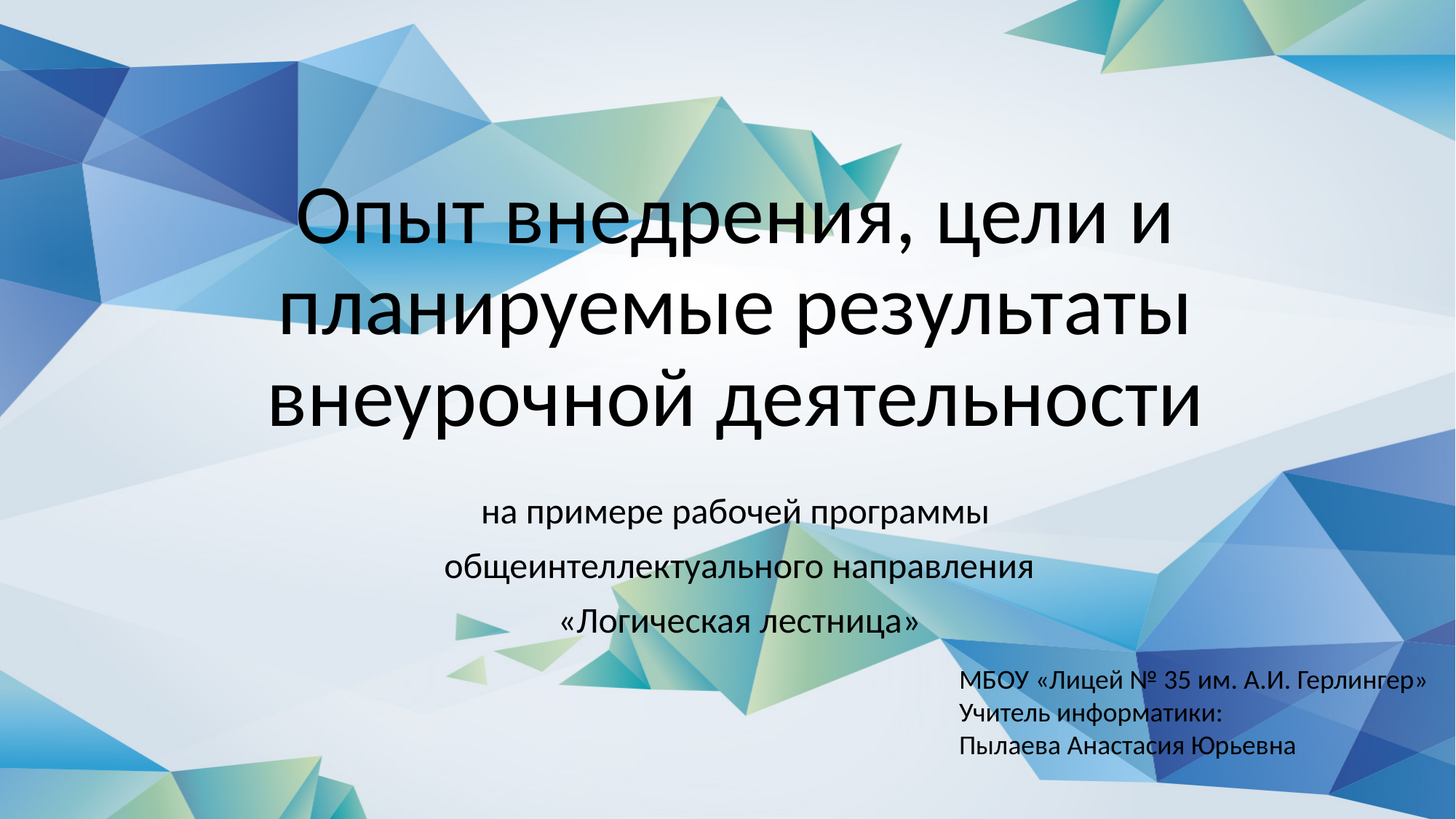

# Опыт внедрения, цели и планируемые результаты внеурочной деятельности
на примере рабочей программы
 общеинтеллектуального направления
 «Логическая лестница»
МБОУ «Лицей № 35 им. А.И. Герлингер»
Учитель информатики:
Пылаева Анастасия Юрьевна